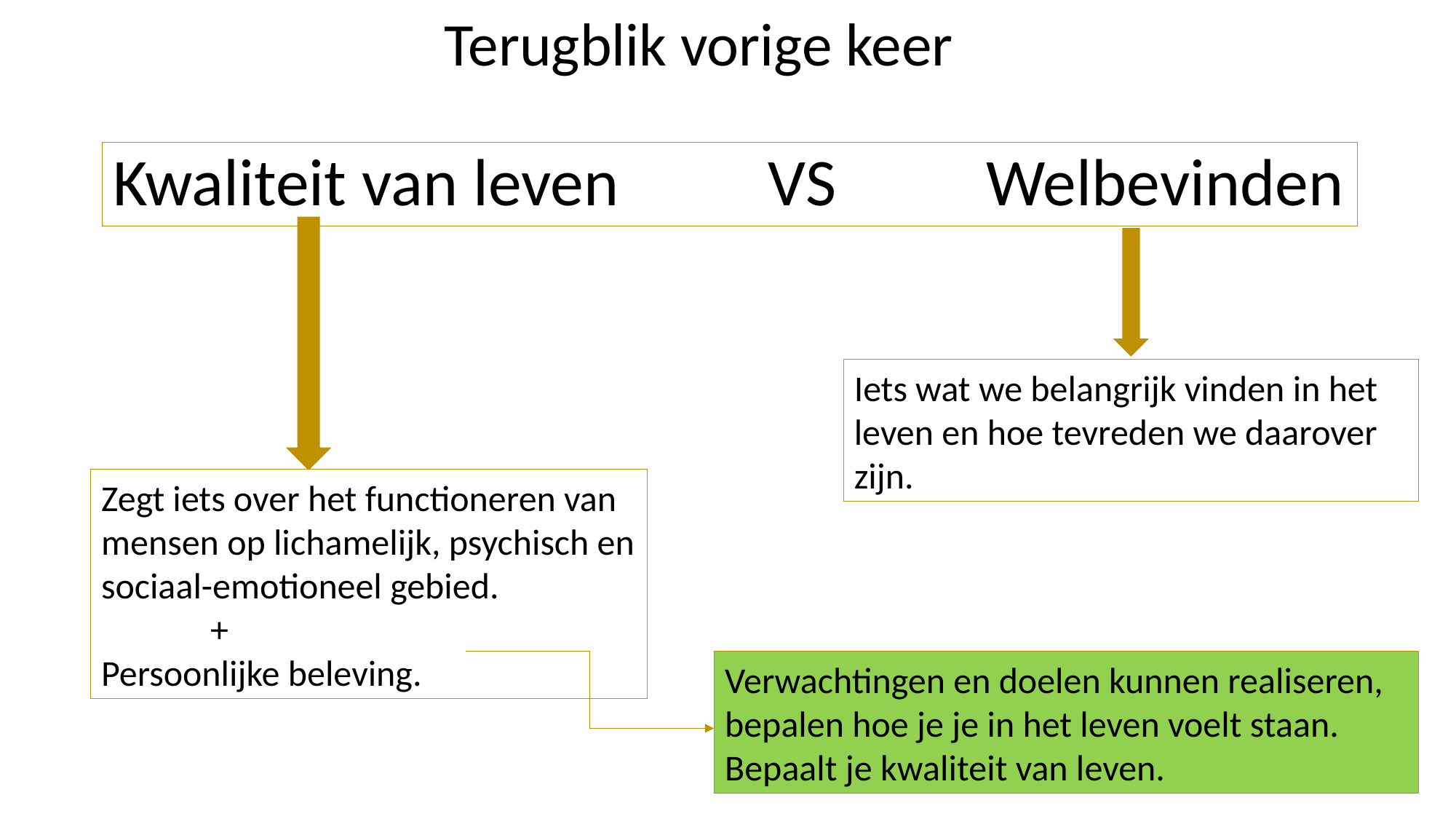

Terugblik vorige keer
# Kwaliteit van leven		VS		Welbevinden

Iets wat we belangrijk vinden in het leven en hoe tevreden we daarover zijn.
Zegt iets over het functioneren van mensen op lichamelijk, psychisch en sociaal-emotioneel gebied.
	+
Persoonlijke beleving.
Verwachtingen en doelen kunnen realiseren, bepalen hoe je je in het leven voelt staan.
Bepaalt je kwaliteit van leven.